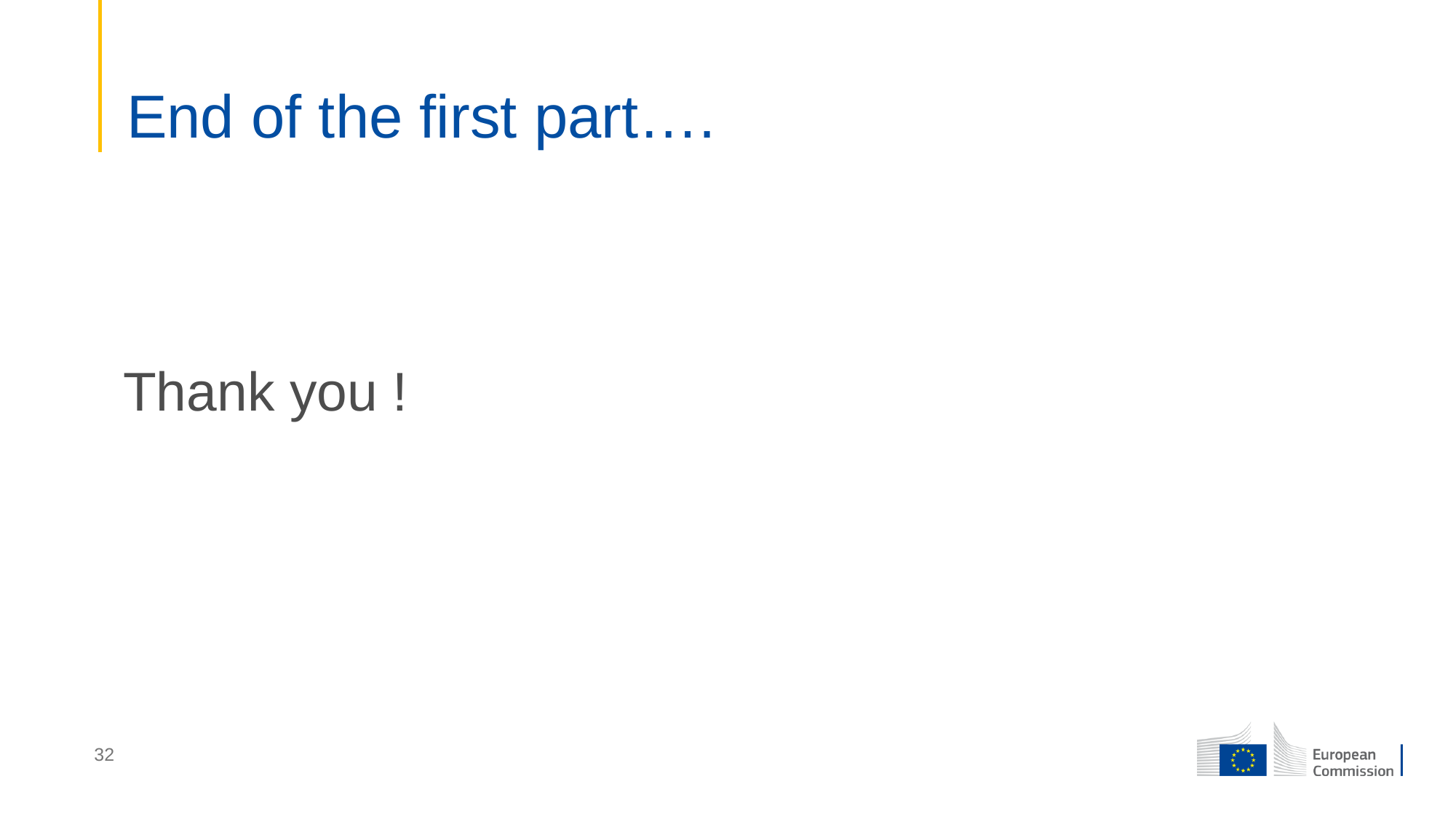

# End of the first part….

Thank you !
32